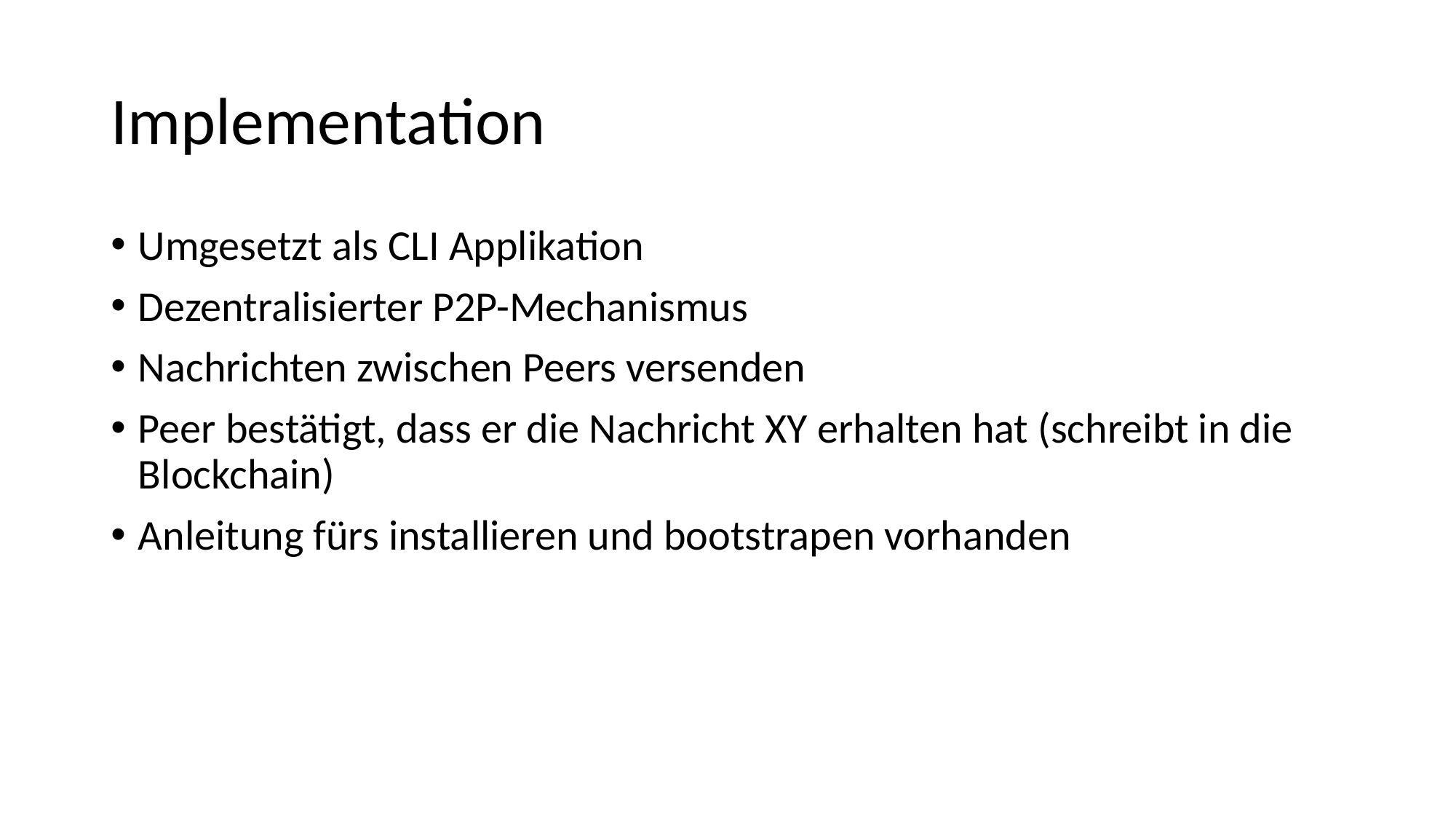

# Implementation
Umgesetzt als CLI Applikation
Dezentralisierter P2P-Mechanismus
Nachrichten zwischen Peers versenden
Peer bestätigt, dass er die Nachricht XY erhalten hat (schreibt in die Blockchain)
Anleitung fürs installieren und bootstrapen vorhanden